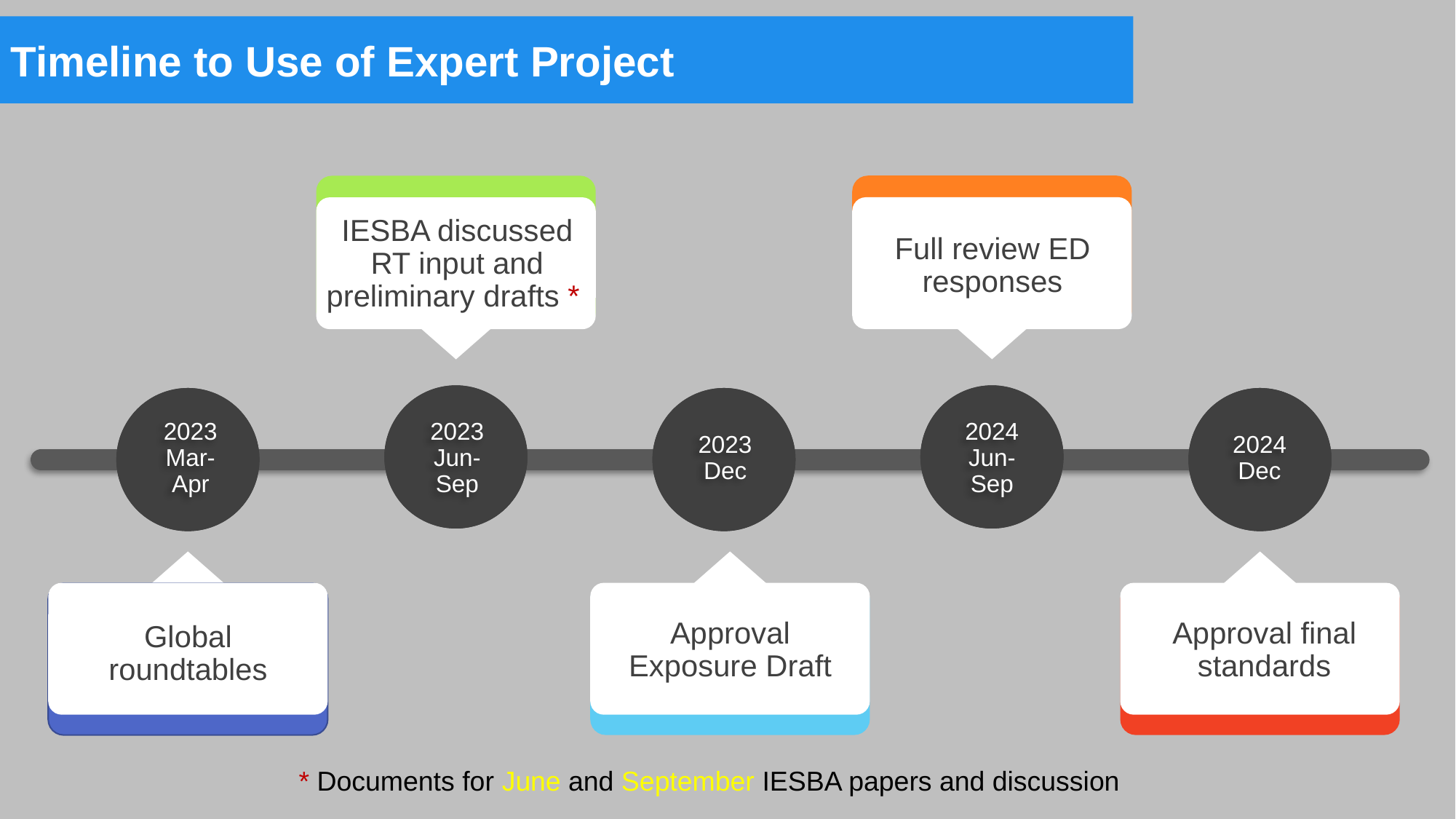

Timeline to Use of Expert Project
IESBA discussed RT input and preliminary drafts *
Full review ED responses
2023 Mar-Apr
2024 Jun-Sep
2024 Dec
2023 Jun-Sep
2023 Dec
Approval final standards
Approval Exposure Draft
Global roundtables
* Documents for June and September IESBA papers and discussion